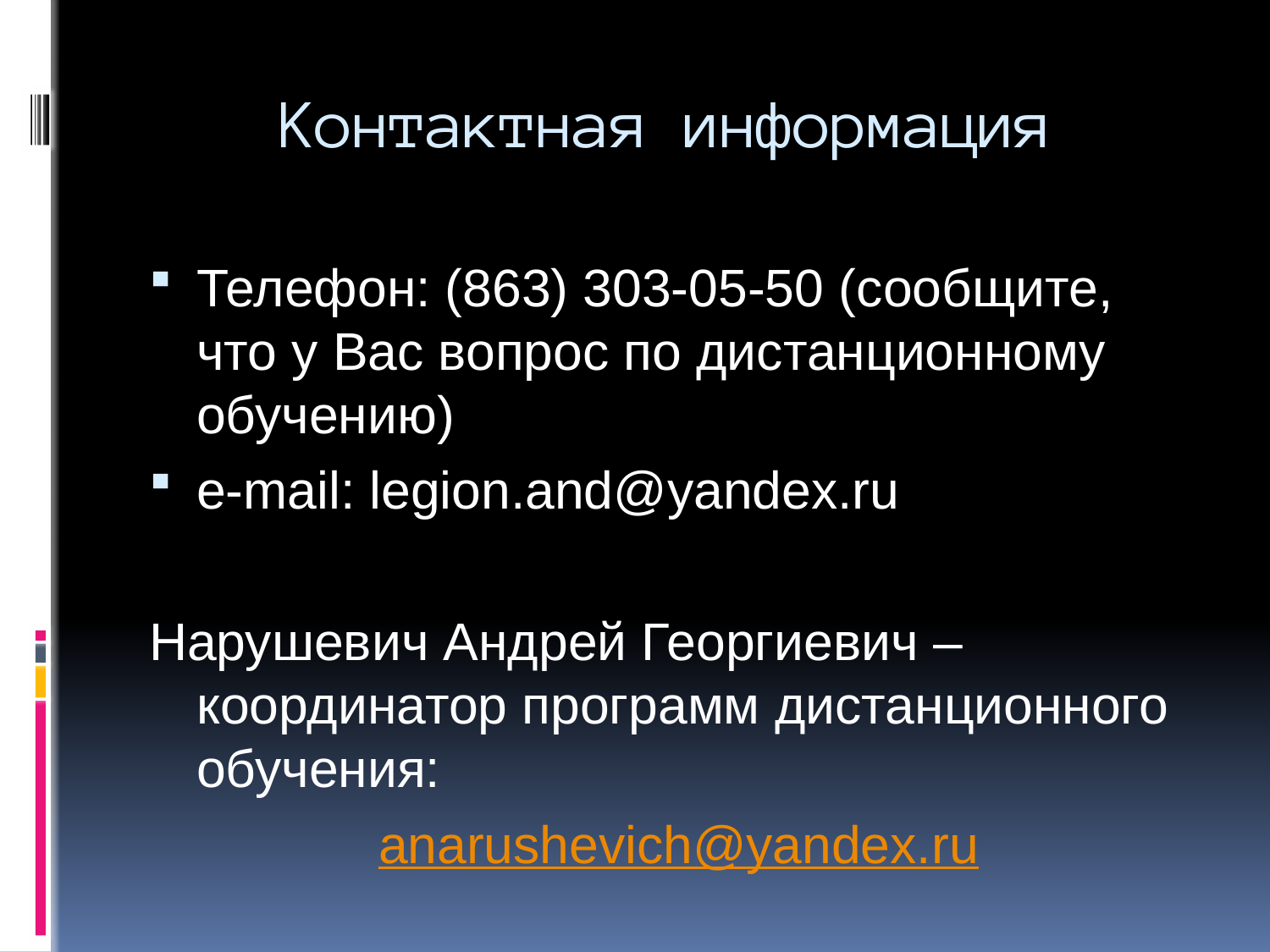

# Контактная информация
Телефон: (863) 303-05-50 (сообщите, что у Вас вопрос по дистанционному обучению)
e-mail: legion.and@yandex.ru

Нарушевич Андрей Георгиевич – координатор программ дистанционного обучения:
 anarushevich@yandex.ru